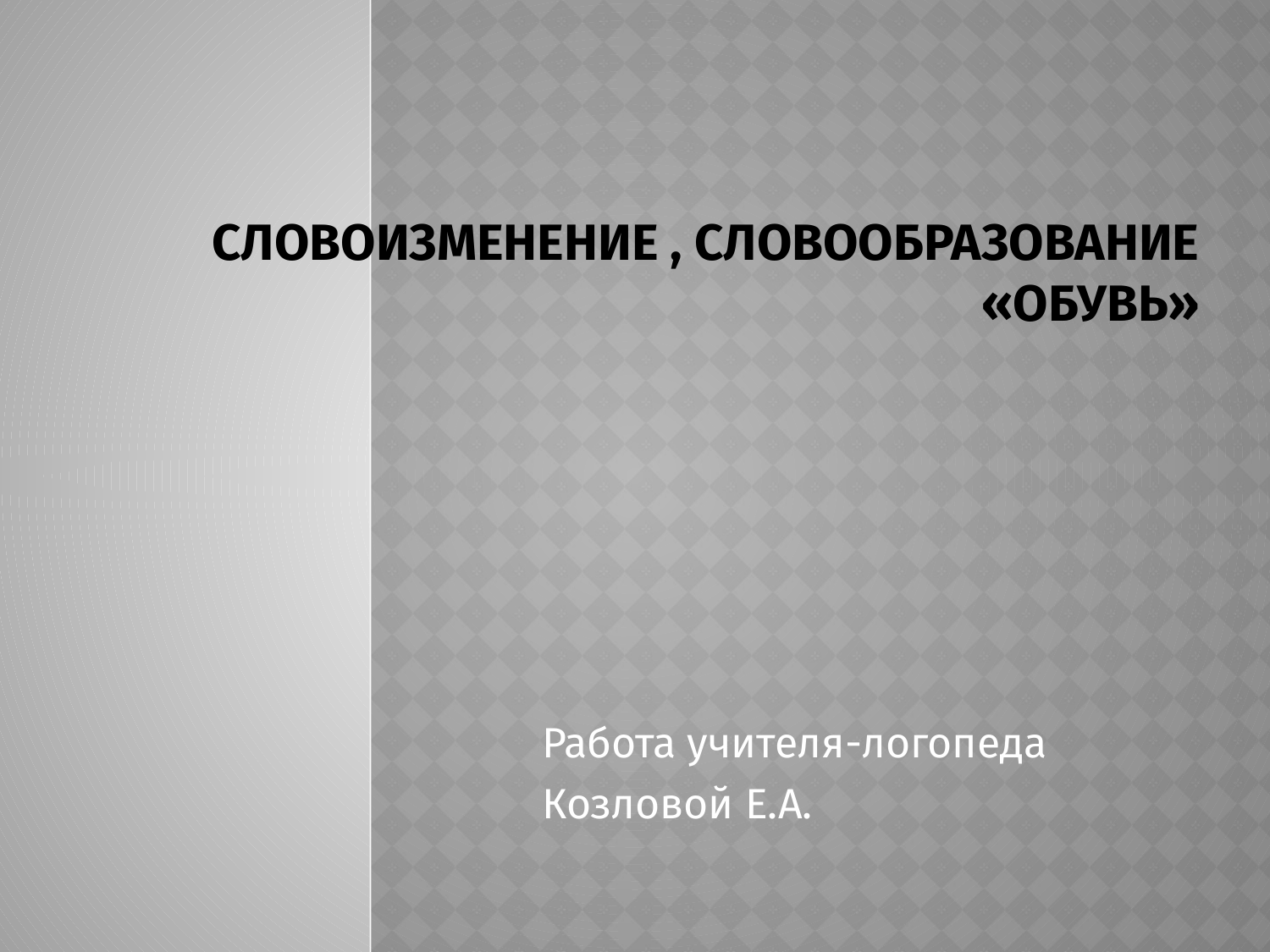

# Словоизменение , словообразование «Обувь»

Работа учителя-логопеда
Козловой Е.А.